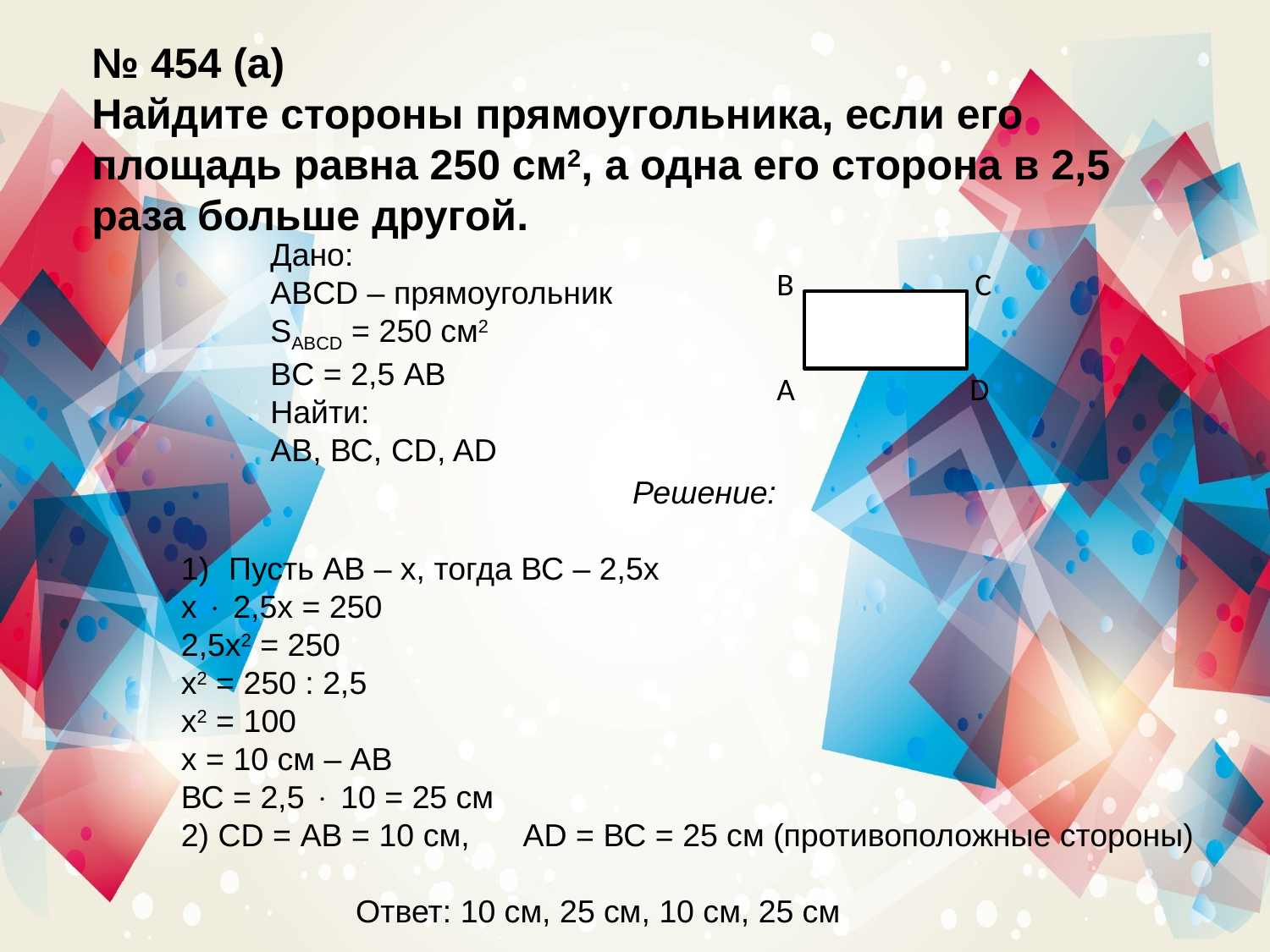

№ 454 (а)
Найдите стороны прямоугольника, если его площадь равна 250 см2, а одна его сторона в 2,5 раза больше другой.
Дано:
ABCD – прямоугольник
SABCD = 250 см2
BC = 2,5 АВ
Найти:
АВ, ВС, CD, AD
B
C

A
D
Решение:

Пусть АВ – х, тогда ВС – 2,5х
х ⋅ 2,5х = 250
2,5х2 = 250
х2 = 250 : 2,5
х2 = 100
х = 10 см – АВ
ВС = 2,5 ⋅ 10 = 25 см
2) CD = АВ = 10 см,      AD = ВС = 25 см (противоположные стороны)

		Ответ: 10 см, 25 см, 10 см, 25 см